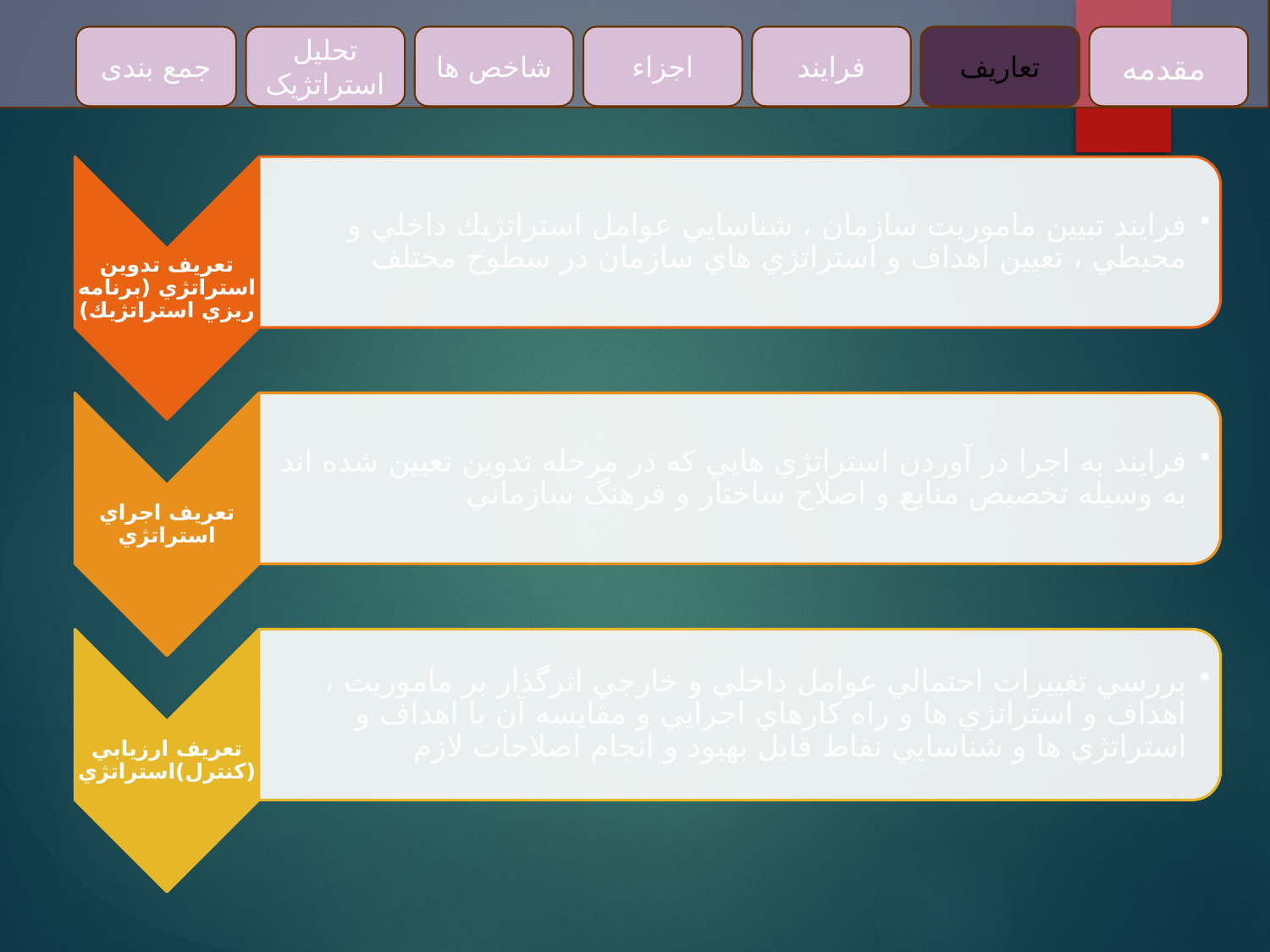

جمع بندی
تحلیل استراتژیک
اجزاء
تعاریف

مقدمه
شاخص ها
فرایند
تعريف تدوين استراتژي (برنامه ريزي استراتژيك)
فرايند تبيين ماموريت سازمان ، شناسايي عوامل استراتژيك داخلي و محيطي ، تعيين اهداف و استراتژي هاي سازمان در سطوح مختلف
تعريف اجراي استراتژي
فرايند به اجرا در آوردن استراتژي هايي كه در مرحله تدوين تعيين شده اند به وسيله تخصيص منابع و اصلاح ساختار و فرهنگ سازماني
تعريف ارزيابي (كنترل)استراتژي
بررسي تغييرات احتمالي عوامل داخلي و خارجي اثرگذار بر ماموريت ، اهداف و استراتژي ها و راه كارهاي اجرايي و مقايسه آن با اهداف و استراتژي ها و شناسايي نقاط قابل بهبود و انجام اصلاحات لازم